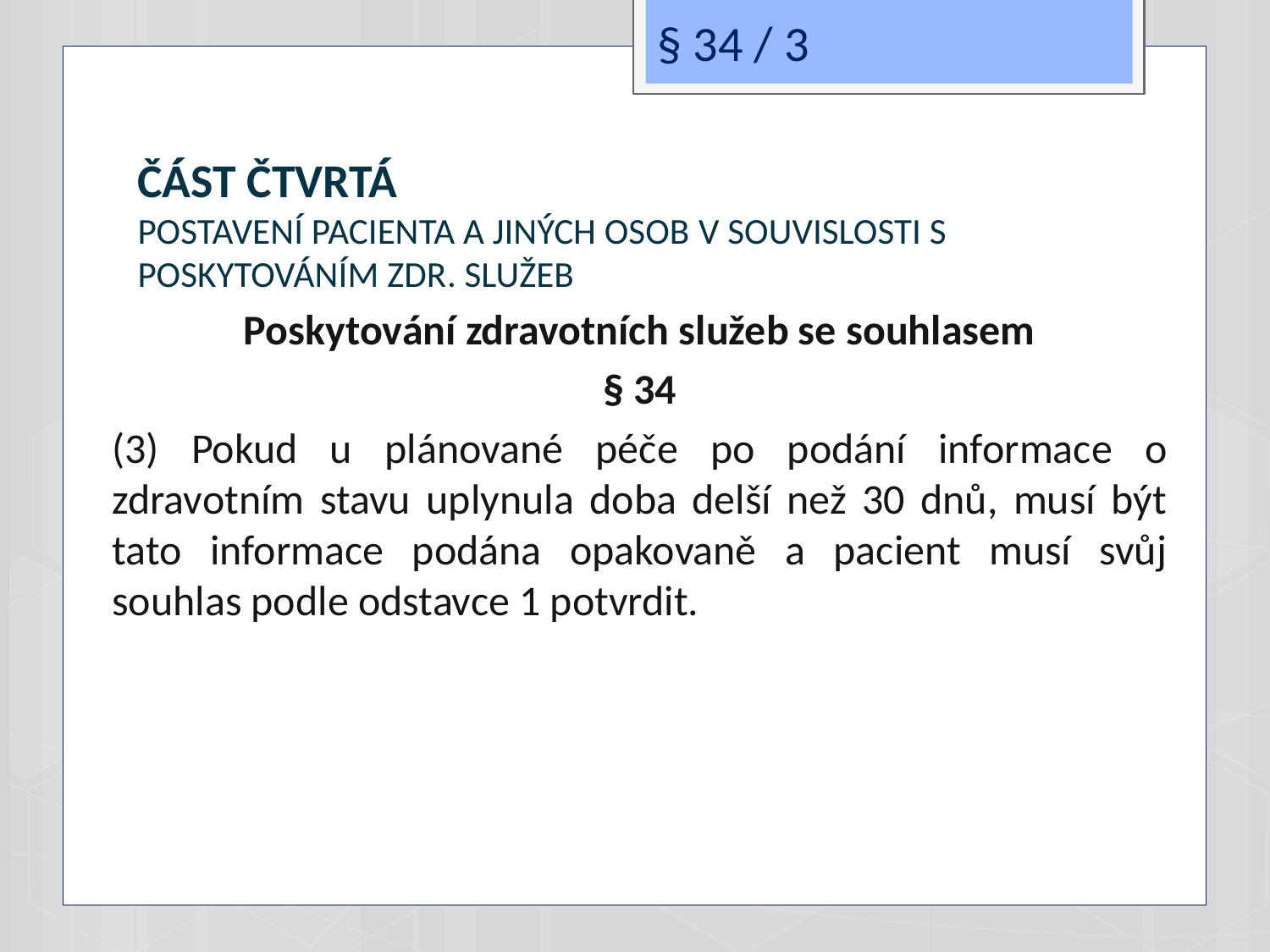

§ 34 / 3
# ČÁST ČTVRTÁ POSTAVENÍ PACIENTA A JINÝCH OSOB V SOUVISLOSTI S POSKYTOVÁNÍM ZDR. SLUŽEB
Poskytování zdravotních služeb se souhlasem
§ 34
(3) Pokud u plánované péče po podání informace o zdravotním stavu uplynula doba delší než 30 dnů, musí být tato informace podána opakovaně a pacient musí svůj souhlas podle odstavce 1 potvrdit.